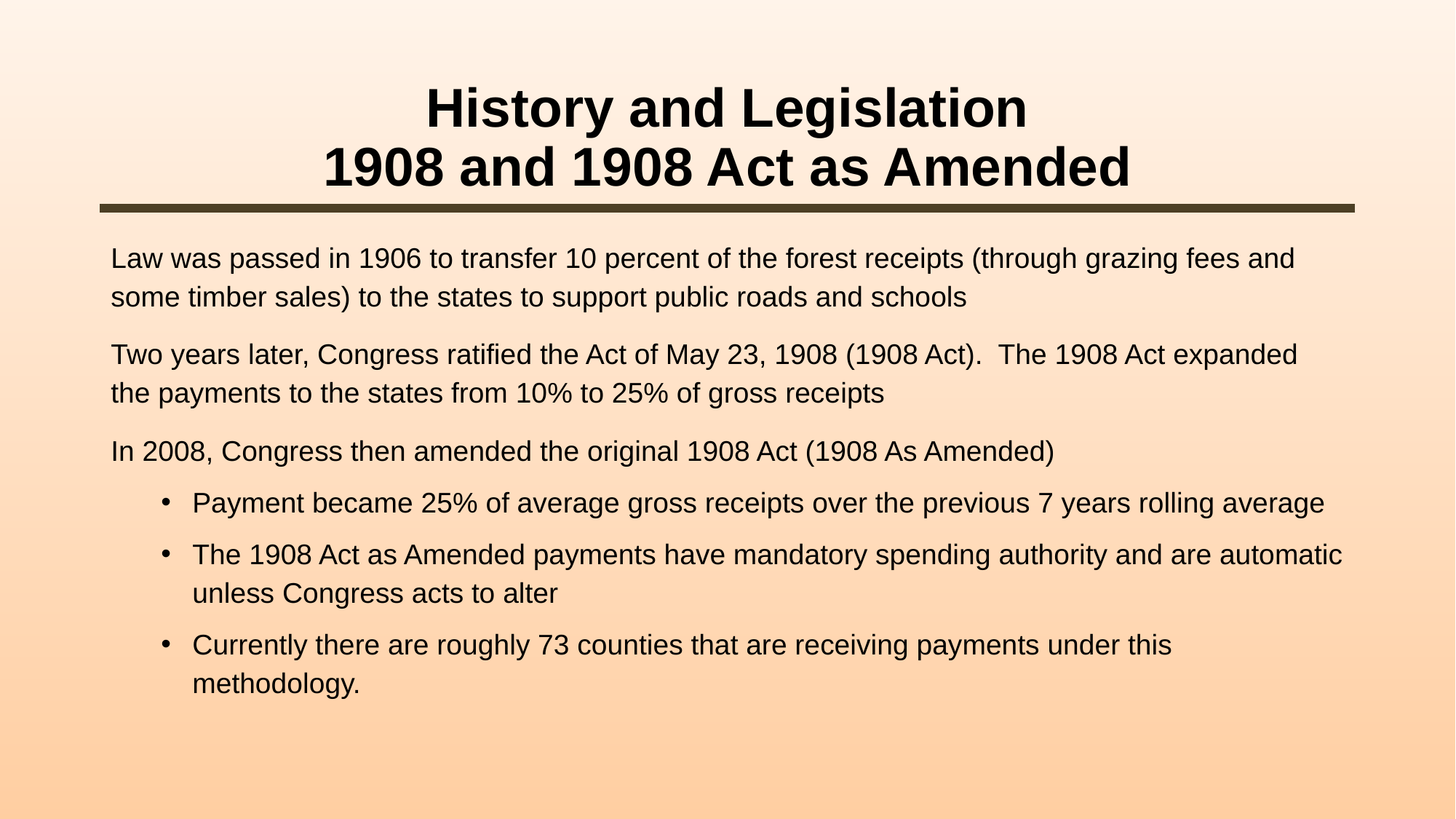

# History and Legislation 1908 and 1908 Act as Amended
Law was passed in 1906 to transfer 10 percent of the forest receipts (through grazing fees and some timber sales) to the states to support public roads and schools
Two years later, Congress ratified the Act of May 23, 1908 (1908 Act).  The 1908 Act expanded the payments to the states from 10% to 25% of gross receipts
In 2008, Congress then amended the original 1908 Act (1908 As Amended)
Payment became 25% of average gross receipts over the previous 7 years rolling average
The 1908 Act as Amended payments have mandatory spending authority and are automatic unless Congress acts to alter
Currently there are roughly 73 counties that are receiving payments under this methodology.